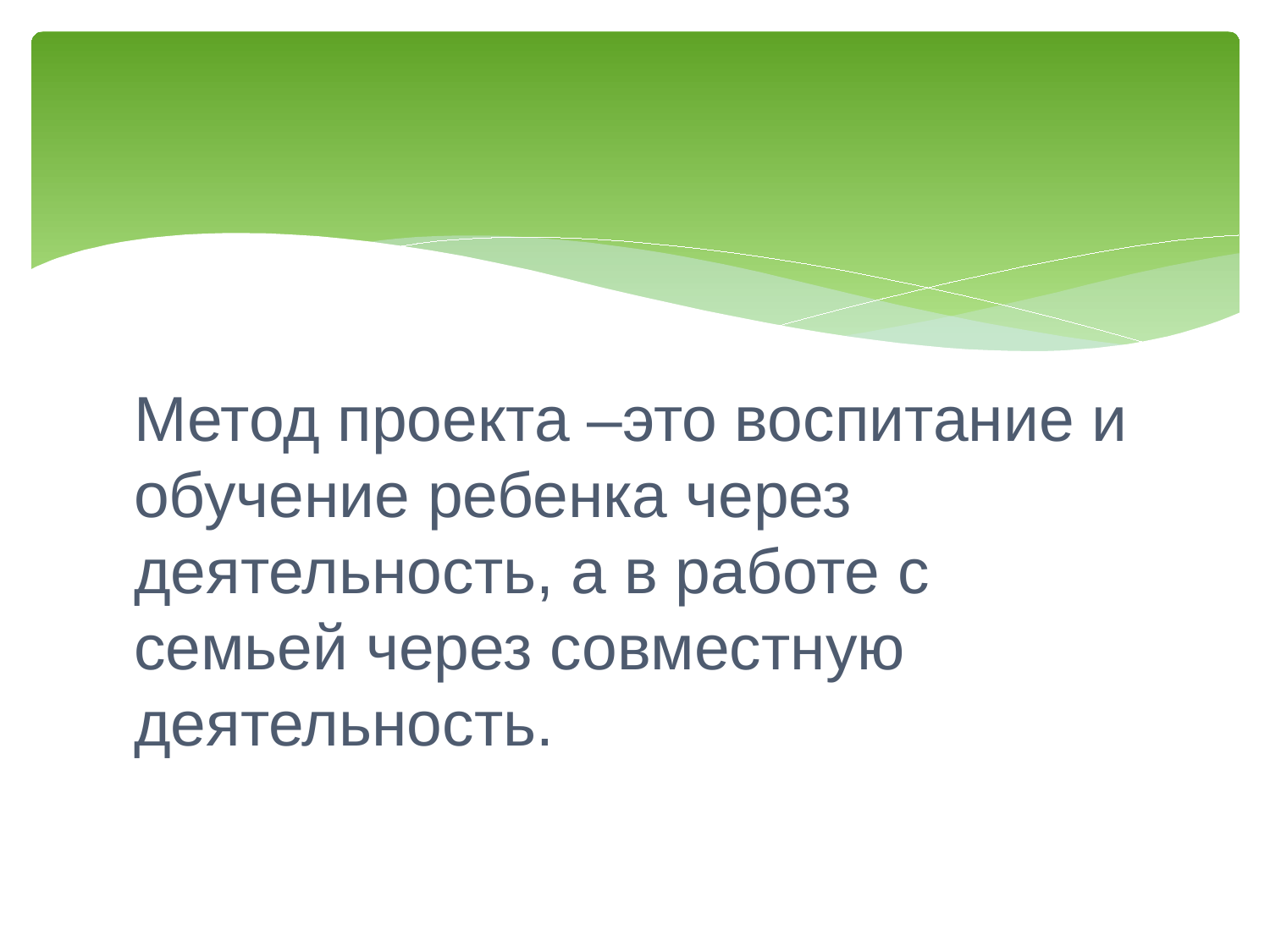

Метод проекта –это воспитание и обучение ребенка через деятельность, а в работе с семьей через совместную деятельность.